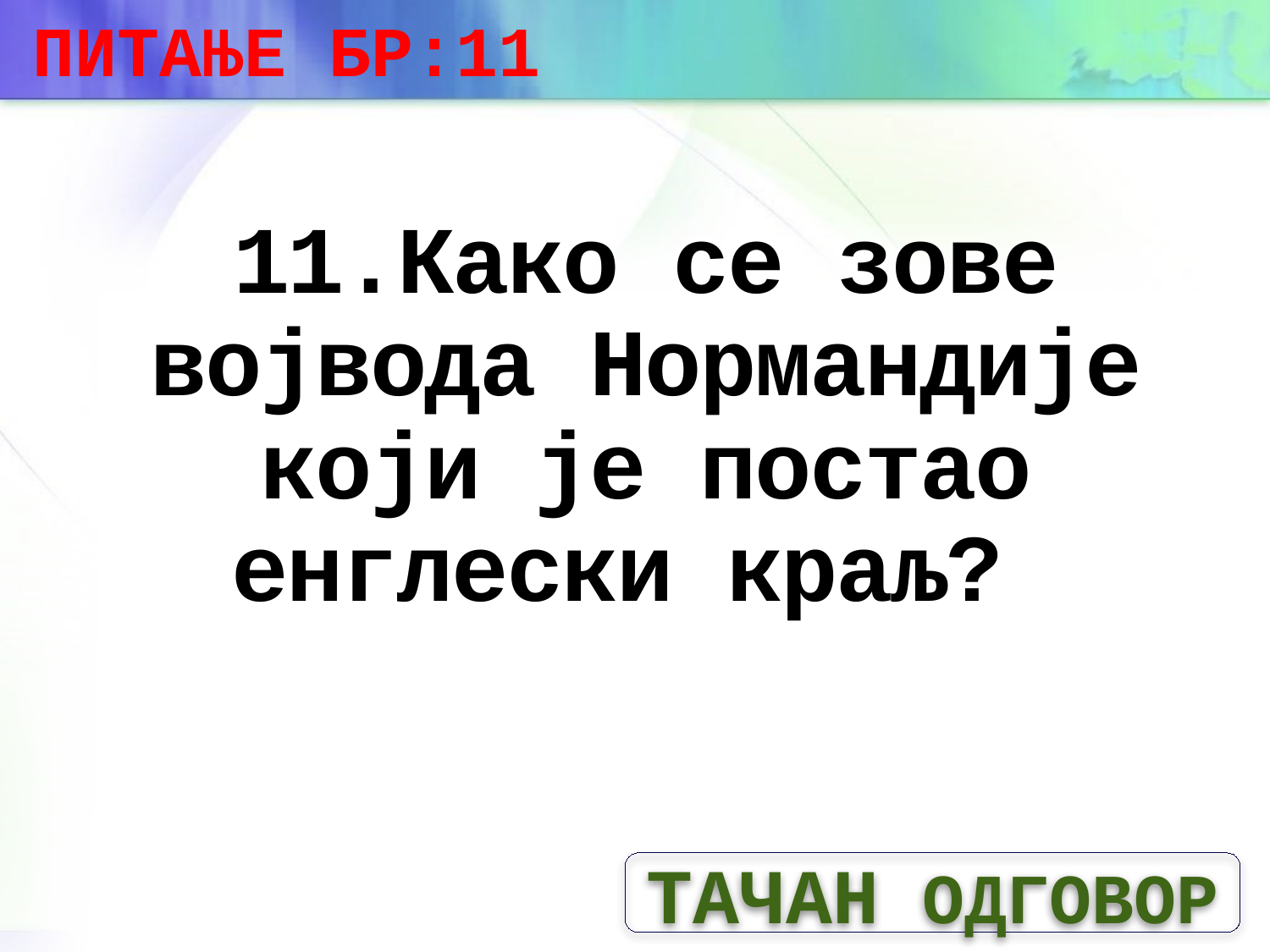

ПИТАЊЕ БР:11
# 11.Како се зове војвода Нормандије који је постао енглески краљ?
ТАЧАН ОДГОВОР